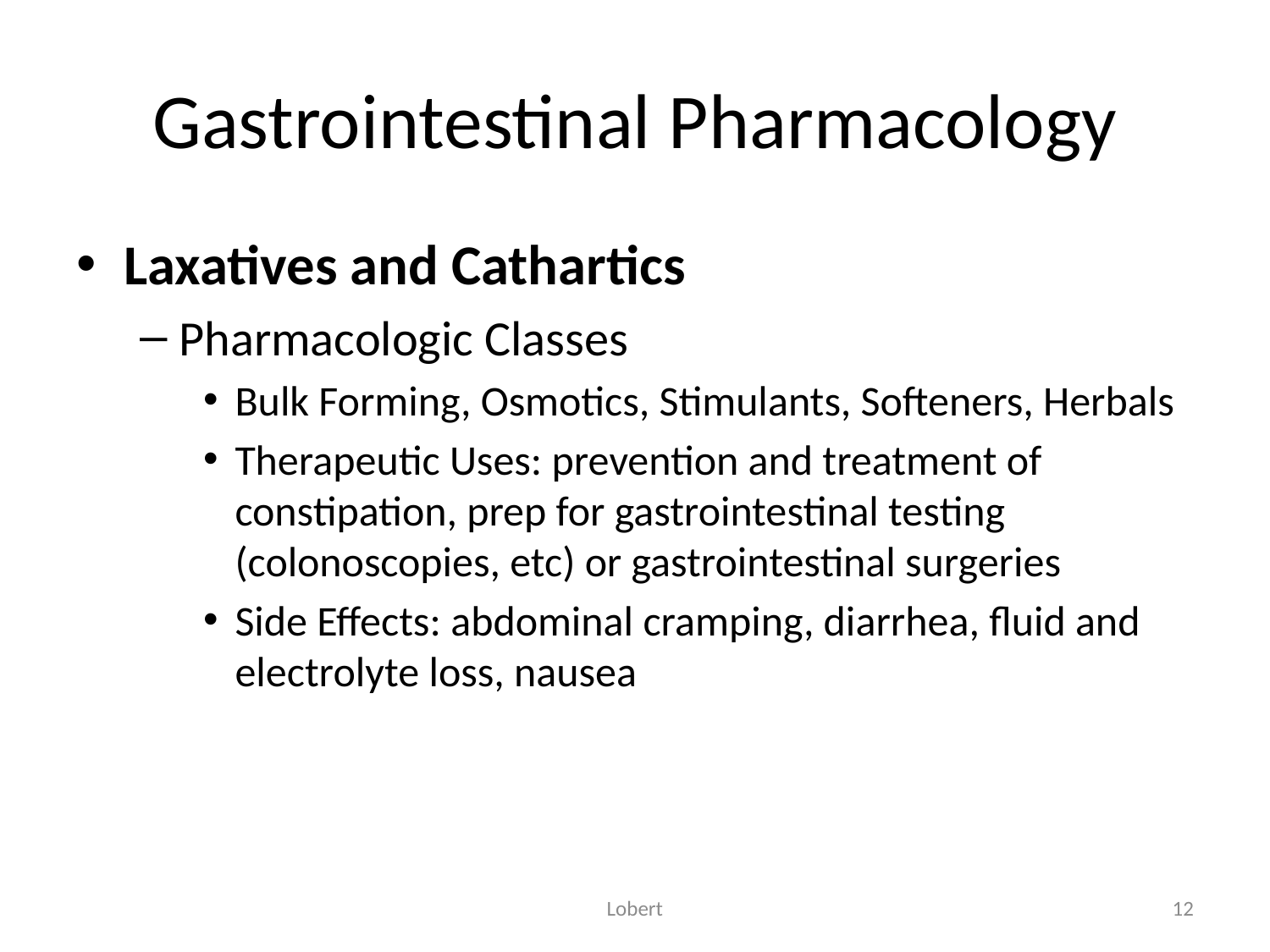

# Gastrointestinal Pharmacology
Laxatives and Cathartics
Pharmacologic Classes
Bulk Forming, Osmotics, Stimulants, Softeners, Herbals
Therapeutic Uses: prevention and treatment of constipation, prep for gastrointestinal testing (colonoscopies, etc) or gastrointestinal surgeries
Side Effects: abdominal cramping, diarrhea, fluid and electrolyte loss, nausea
Lobert
12